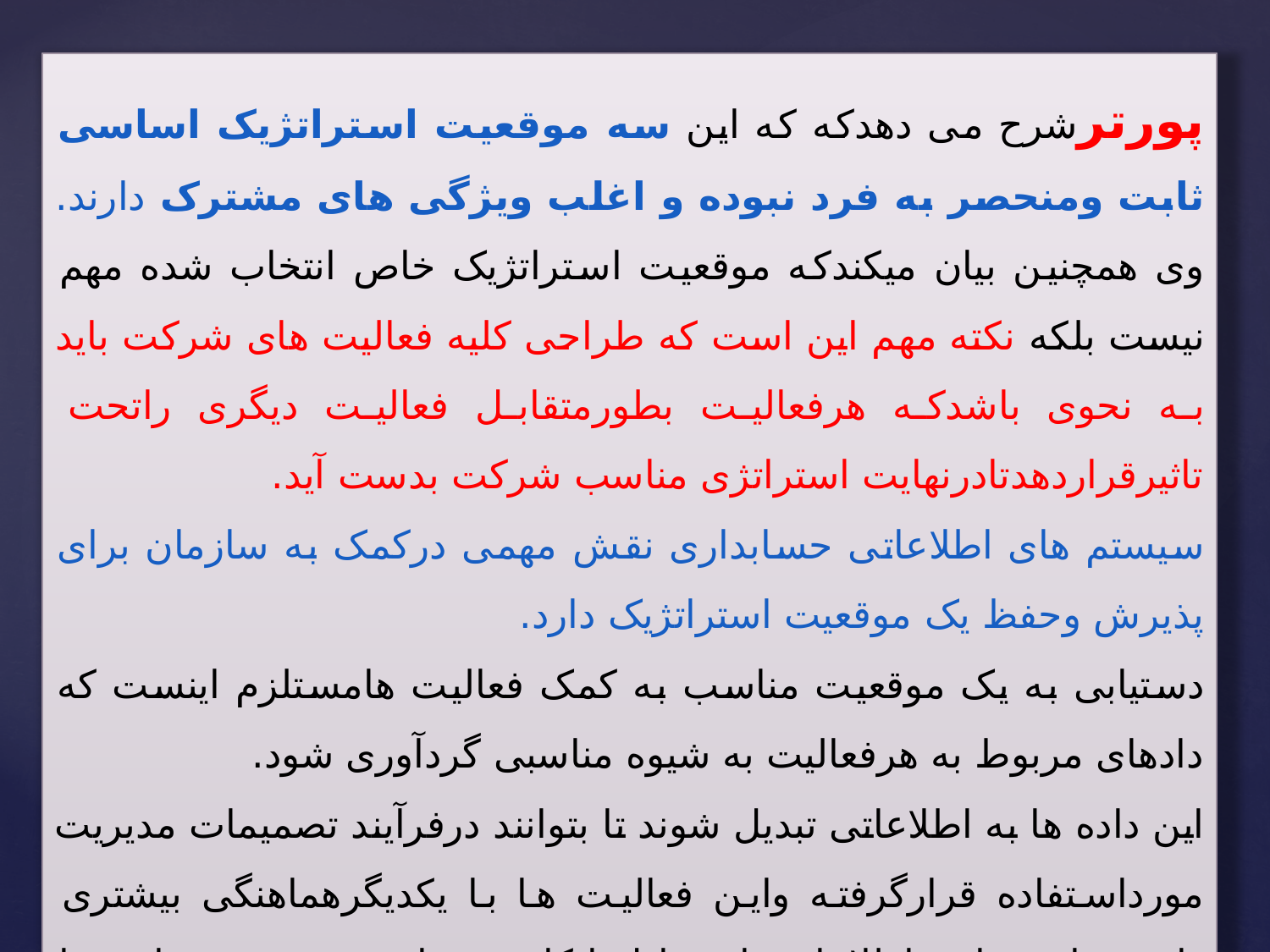

پورترشرح می دهدکه که این سه موقعیت استراتژیک اساسی ثابت ومنحصر به فرد نبوده و اغلب ویژگی های مشترک دارند. وی همچنین بیان میکندکه موقعیت استراتژیک خاص انتخاب شده مهم نیست بلکه نکته مهم این است که طراحی کلیه فعالیت های شرکت باید به نحوی باشدکه هرفعالیت بطورمتقابل فعالیت دیگری راتحت تاثیرقراردهدتادرنهایت استراتژی مناسب شرکت بدست آید.
سیستم های اطلاعاتی حسابداری نقش مهمی درکمک به سازمان برای پذیرش وحفظ یک موقعیت استراتژیک دارد.
دستیابی به یک موقعیت مناسب به کمک فعالیت هامستلزم اینست که دادهای مربوط به هرفعالیت به شیوه مناسبی گردآوری شود.
این داده ها به اطلاعاتی تبدیل شوند تا بتوانند درفرآیند تصمیمات مدیریت مورداستفاده قرارگرفته واین فعالیت ها با یکدیگرهماهنگی بیشتری داشته باشند این اطلاعات باید قابل اتکاء وهمواره دردسترس باشد تا درفرآیند تصمیم گیری مورد استفاده قرارگیرند.